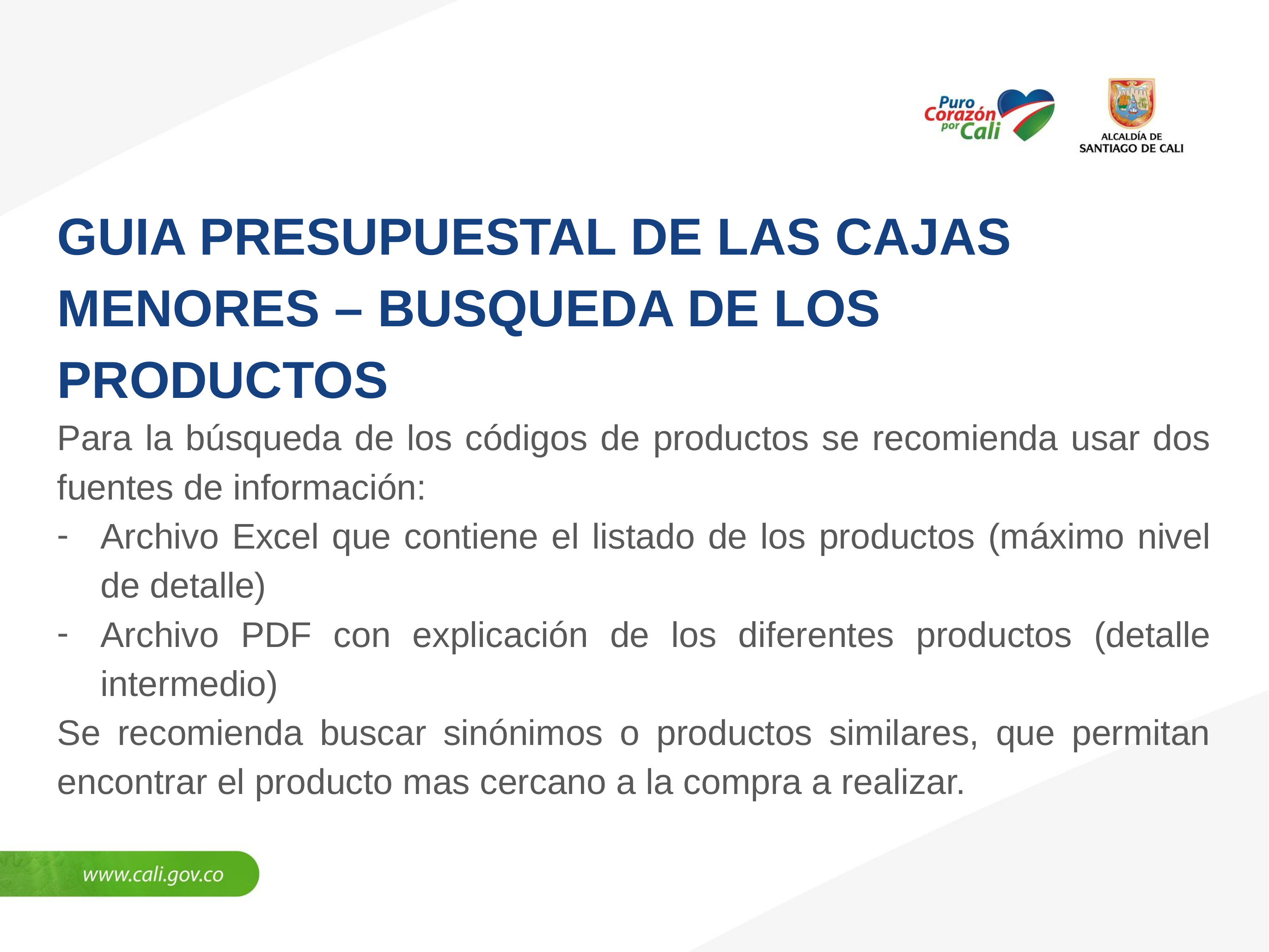

GUIA PRESUPUESTAL DE LAS CAJAS MENORES – BUSQUEDA DE LOS PRODUCTOS
Para la búsqueda de los códigos de productos se recomienda usar dos fuentes de información:
Archivo Excel que contiene el listado de los productos (máximo nivel de detalle)
Archivo PDF con explicación de los diferentes productos (detalle intermedio)
Se recomienda buscar sinónimos o productos similares, que permitan encontrar el producto mas cercano a la compra a realizar.